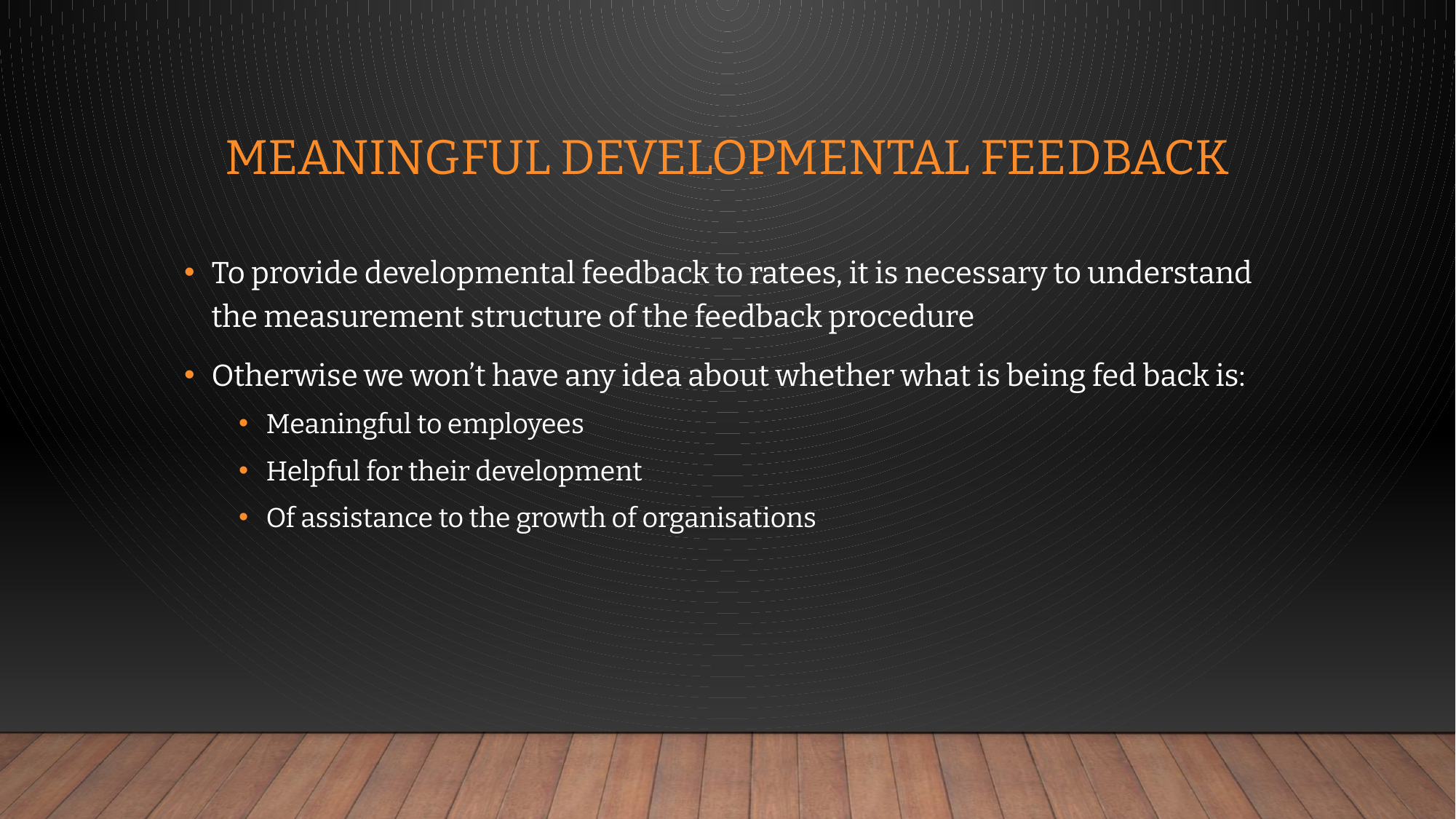

# Meaningful Developmental Feedback
To provide developmental feedback to ratees, it is necessary to understand the measurement structure of the feedback procedure
Otherwise we won’t have any idea about whether what is being fed back is:
Meaningful to employees
Helpful for their development
Of assistance to the growth of organisations